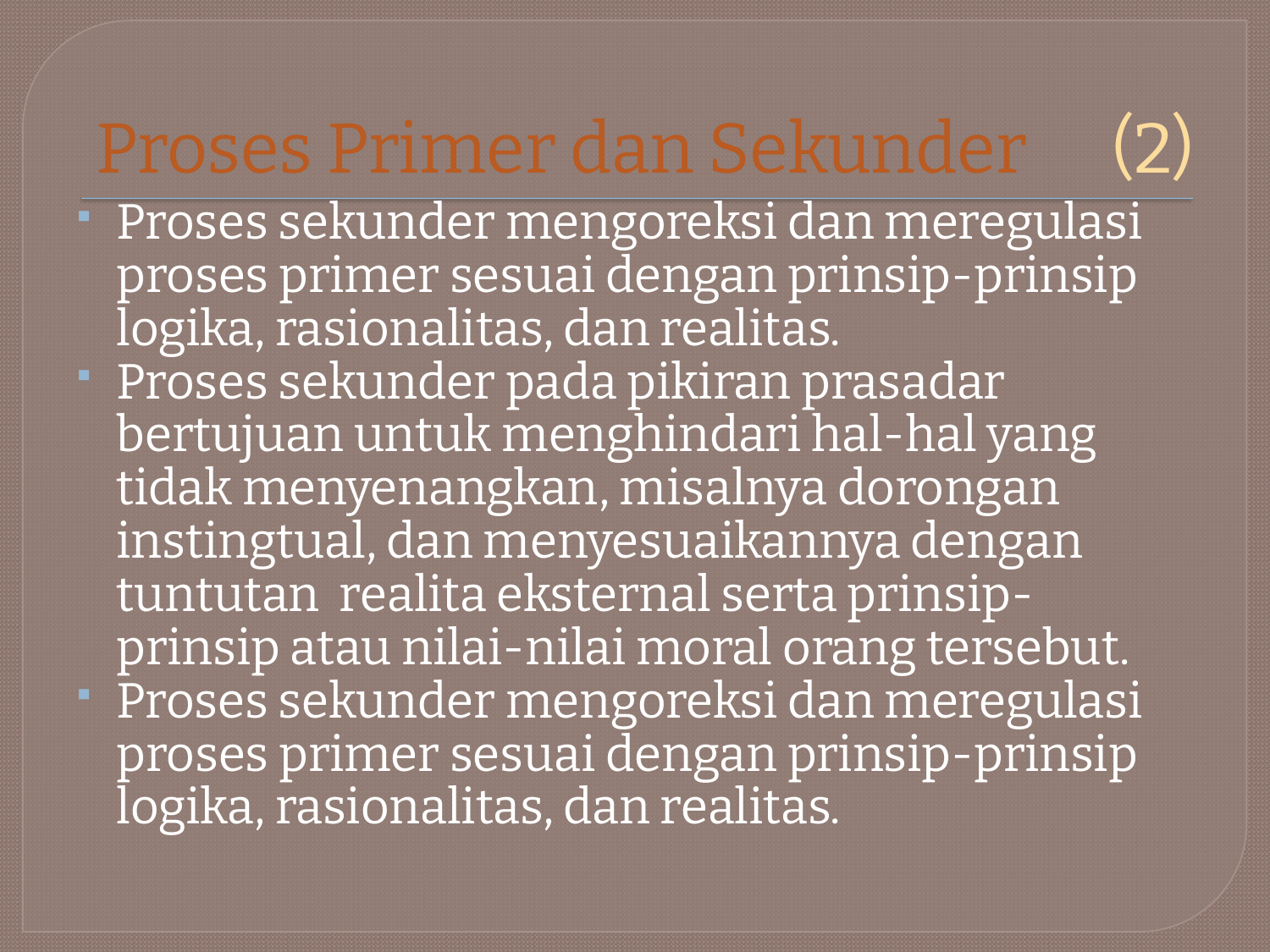

# Proses Primer dan Sekunder	(2)
Proses sekunder mengoreksi dan meregulasi proses primer sesuai dengan prinsip-prinsip logika, rasionalitas, dan realitas.
Proses sekunder pada pikiran prasadar bertujuan untuk menghindari hal-hal yang tidak menyenangkan, misalnya dorongan instingtual, dan menyesuaikannya dengan tuntutan  realita eksternal serta prinsip-prinsip atau nilai-nilai moral orang tersebut.
Proses sekunder mengoreksi dan meregulasi proses primer sesuai dengan prinsip-prinsip logika, rasionalitas, dan realitas.